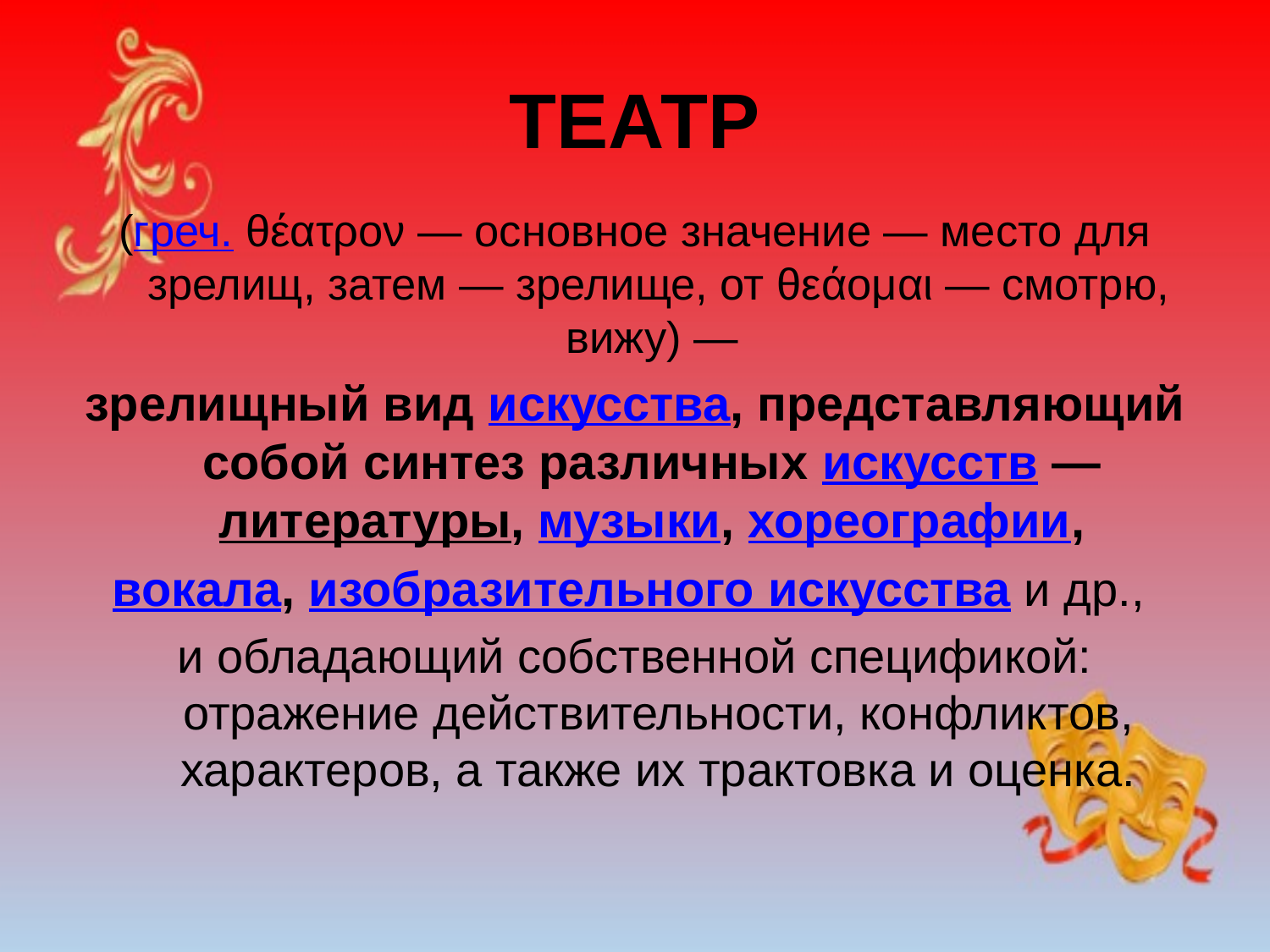

# ТЕАТР
(греч. θέατρον — основное значение — место для зрелищ, затем — зрелище, от θεάομαι — смотрю, вижу) —
зрелищный вид искусства, представляющий собой синтез различных искусств — литературы, музыки, хореографии,
вокала, изобразительного искусства и др.,
и обладающий собственной спецификой: отражение действительности, конфликтов, характеров, а также их трактовка и оценка.